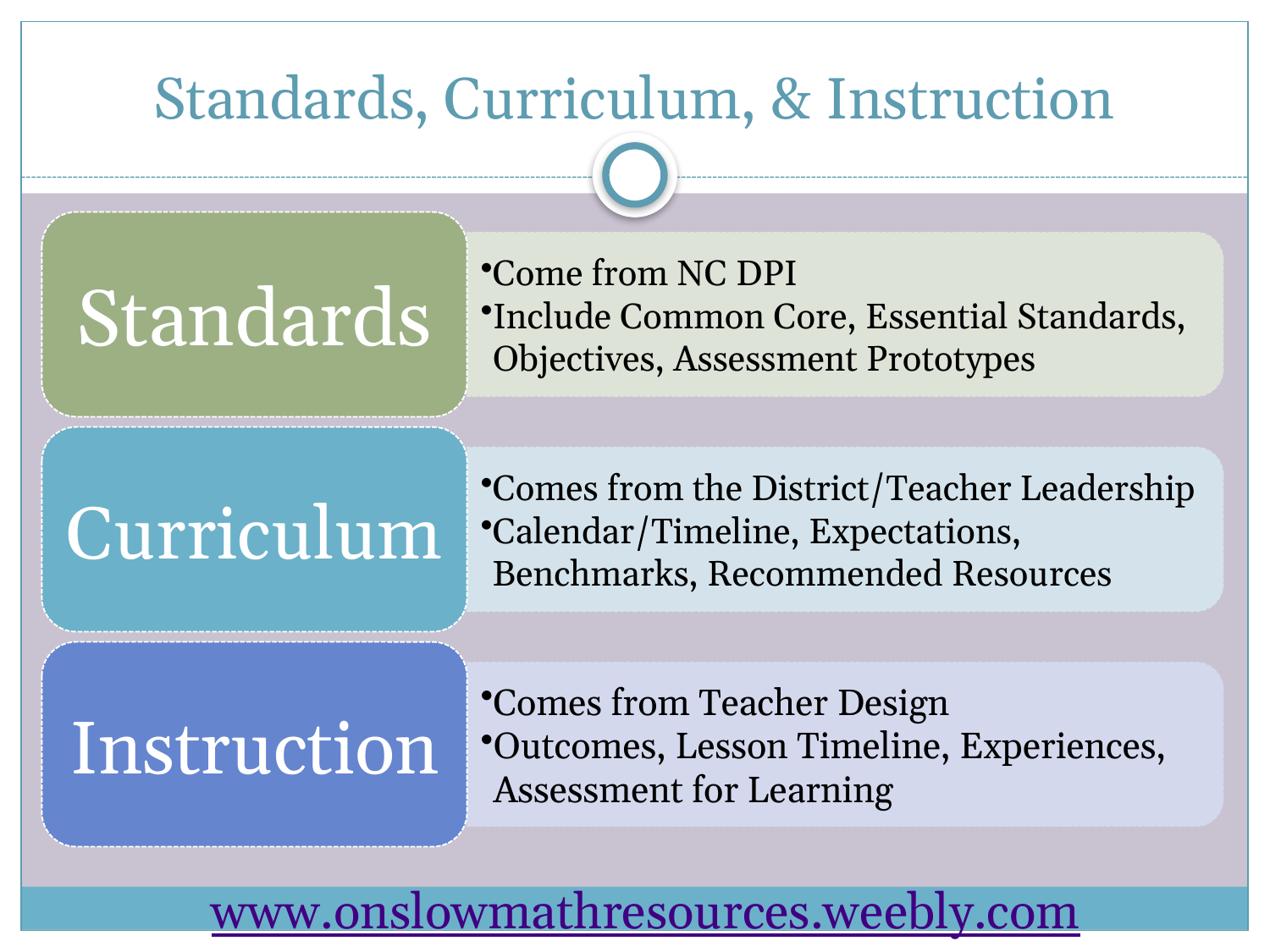

# Standards, Curriculum, & Instruction
Standards
Come from NC DPI
Include Common Core, Essential Standards, Objectives, Assessment Prototypes
Curriculum
Comes from the District/Teacher Leadership
Calendar/Timeline, Expectations, Benchmarks, Recommended Resources
Instruction
Comes from Teacher Design
Outcomes, Lesson Timeline, Experiences, Assessment for Learning
www.onslowmathresources.weebly.com